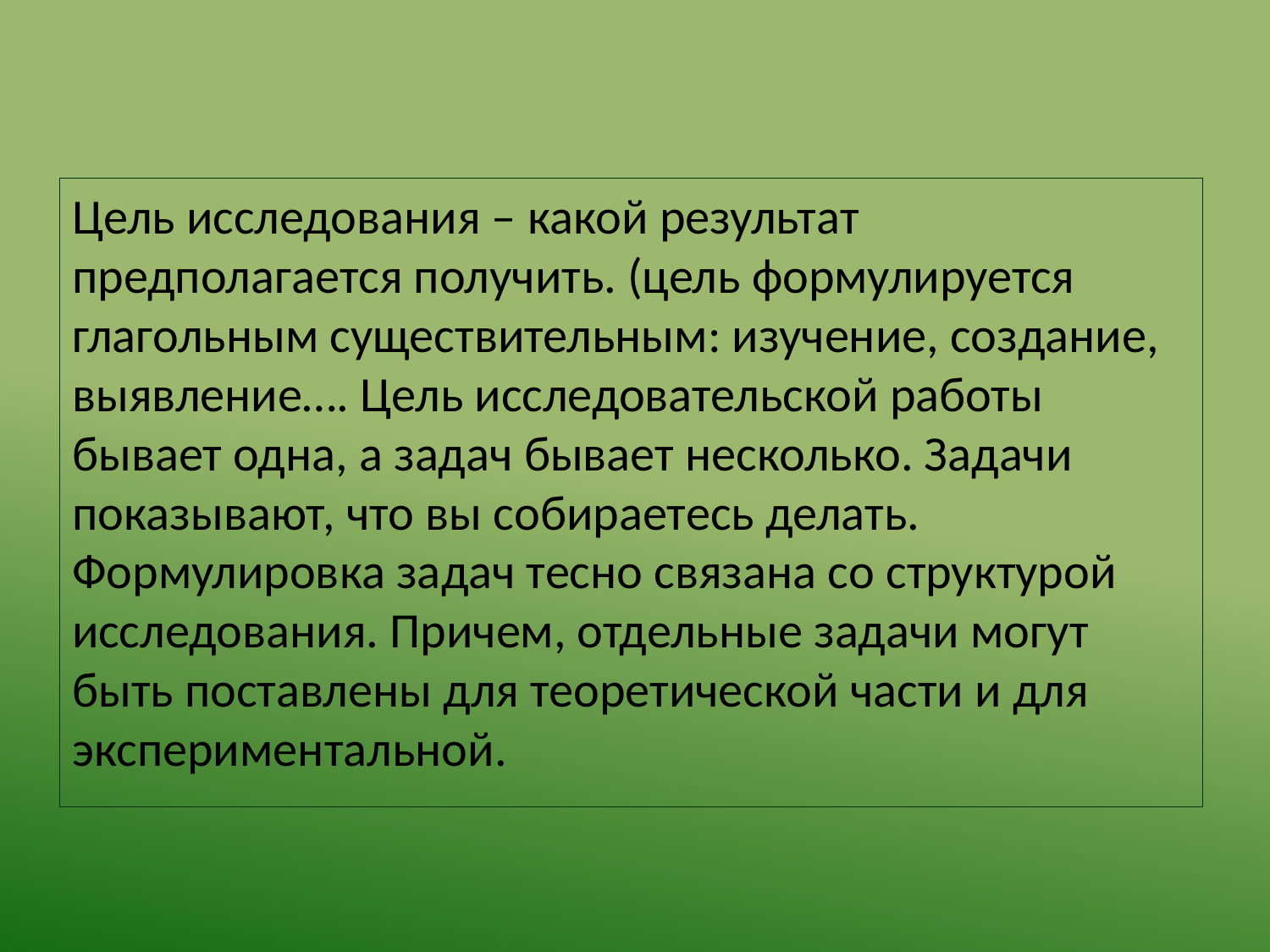

Цель исследования – какой результат предполагается получить. (цель формулируется глагольным существительным: изучение, создание, выявление…. Цель исследовательской работы бывает одна, а задач бывает несколько. Задачи показывают, что вы собираетесь делать. Формулировка задач тесно связана со структурой исследования. Причем, отдельные задачи могут быть поставлены для теоретической части и для экспериментальной.